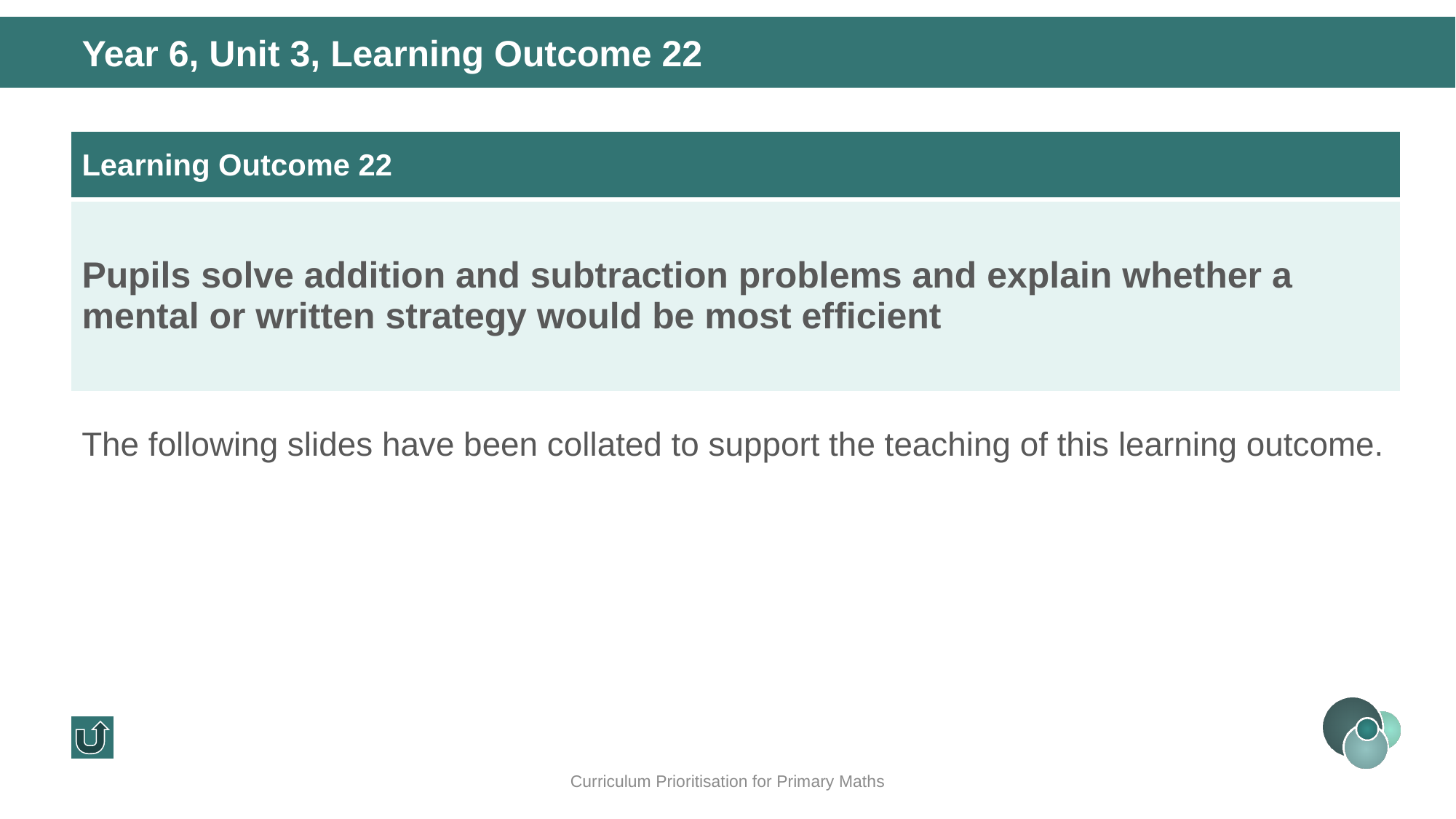

Year 6, Unit 3, Learning Outcome 22
| Learning Outcome 22 |
| --- |
| Pupils solve addition and subtraction problems and explain whether a mental or written strategy would be most efficient |
The following slides have been collated to support the teaching of this learning outcome.

Curriculum Prioritisation for Primary Maths